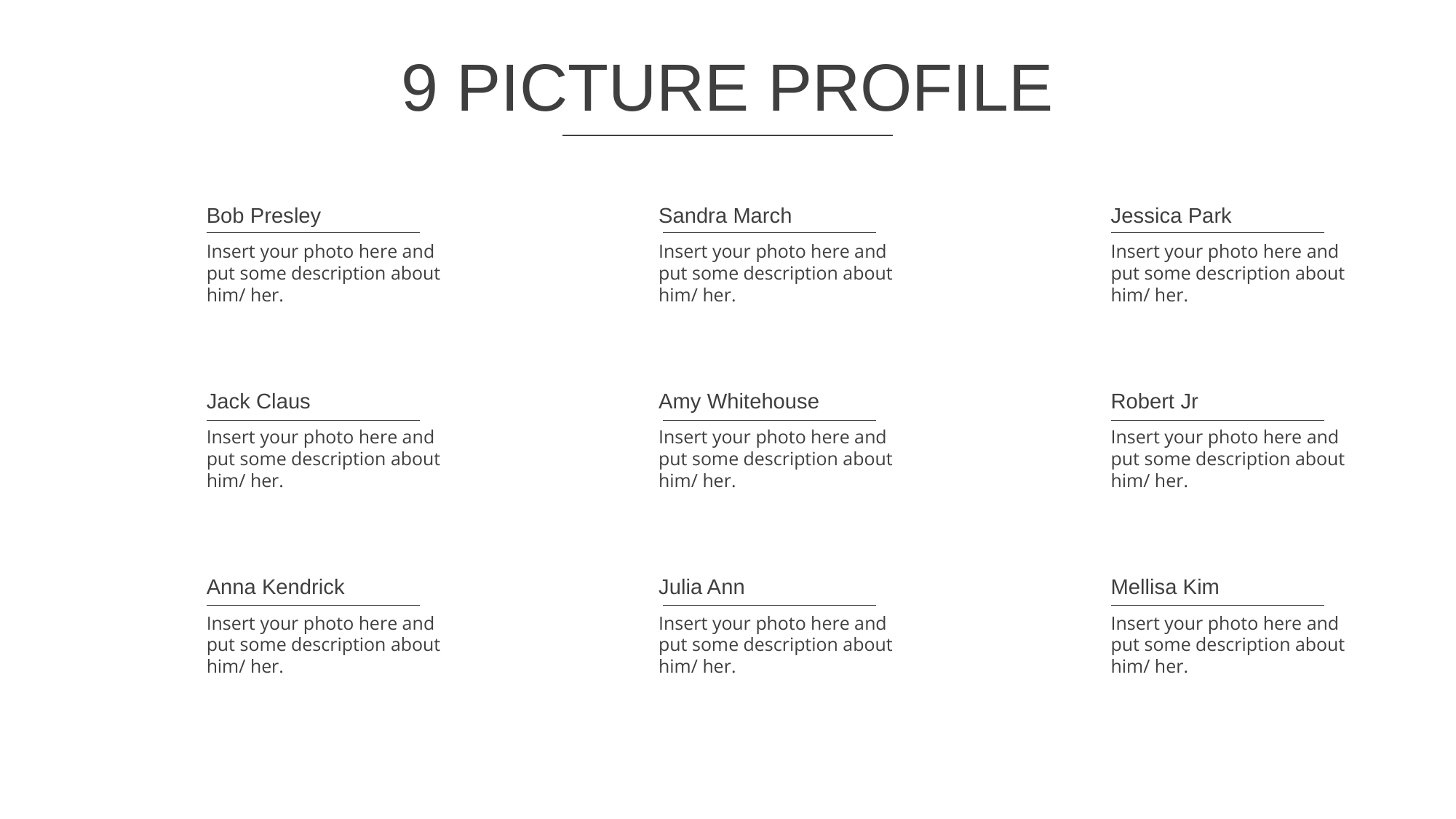

# 9 PICTURE PROFILE
Bob Presley
Sandra March

Jessica Park

Insert your photo here and put some description about him/ her.
Insert your photo here and put some description about him/ her.
Insert your photo here and put some description about him/ her.
Robert Jr
Jack Claus
Amy Whitehouse

Insert your photo here and put some description about him/ her.
Insert your photo here and put some description about him/ her.
Insert your photo here and put some description about him/ her.
Anna Kendrick
Julia Ann

Mellisa Kim

Insert your photo here and put some description about him/ her.
Insert your photo here and put some description about him/ her.
Insert your photo here and put some description about him/ her.